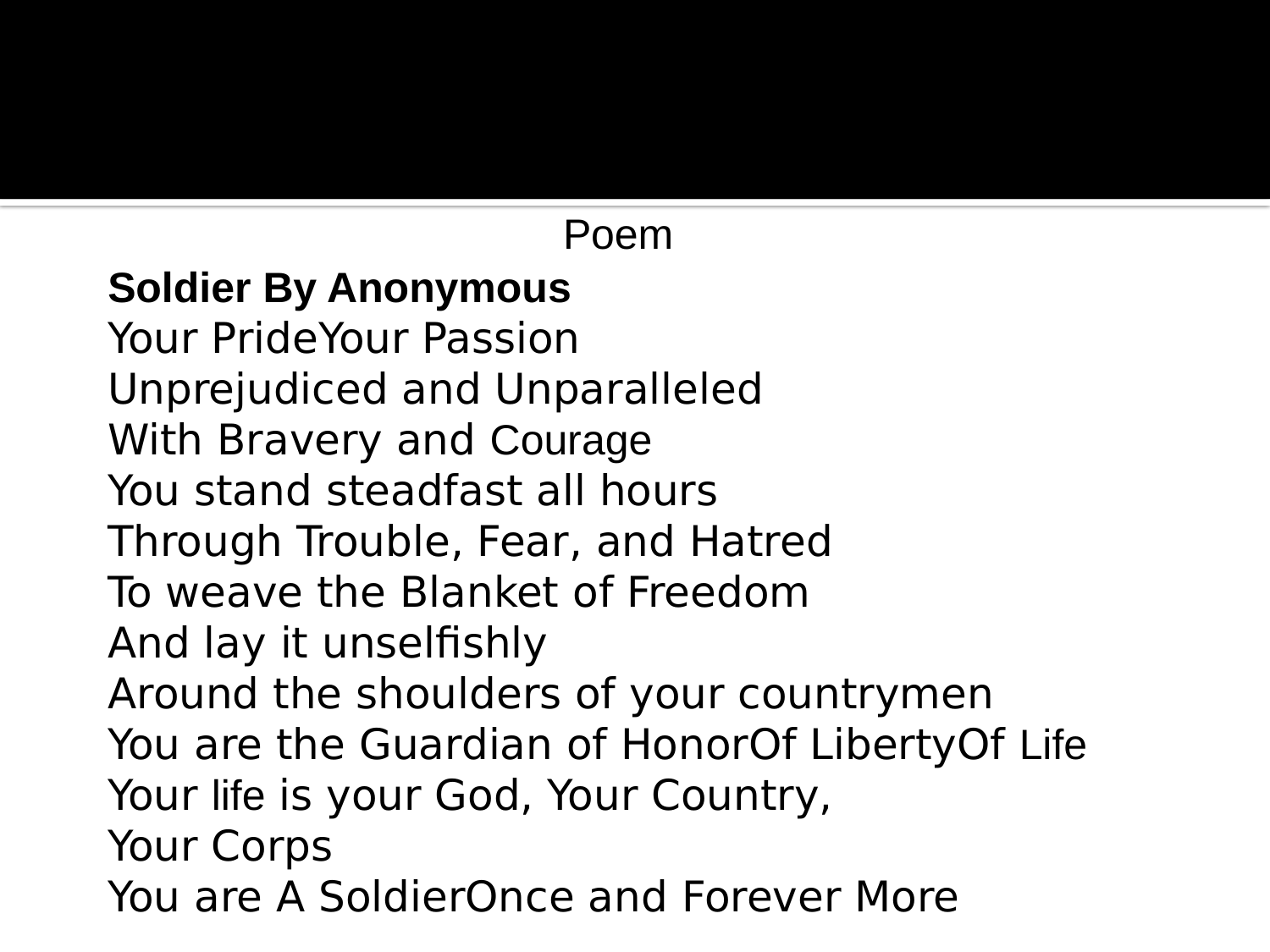

Poem
Soldier By Anonymous
Your Pride Your Passion
Unprejudiced and Unparalleled
With Bravery and Courage
 You stand steadfast all hours
Through Trouble, Fear, and Hatred
To weave the Blanket of Freedom
And lay it unselfishly
Around the shoulders of your countrymen
You are the Guardian of Honor Of Liberty Of Life
Your life is your God, Your Country,
Your Corps
You are A Soldier Once and Forever More